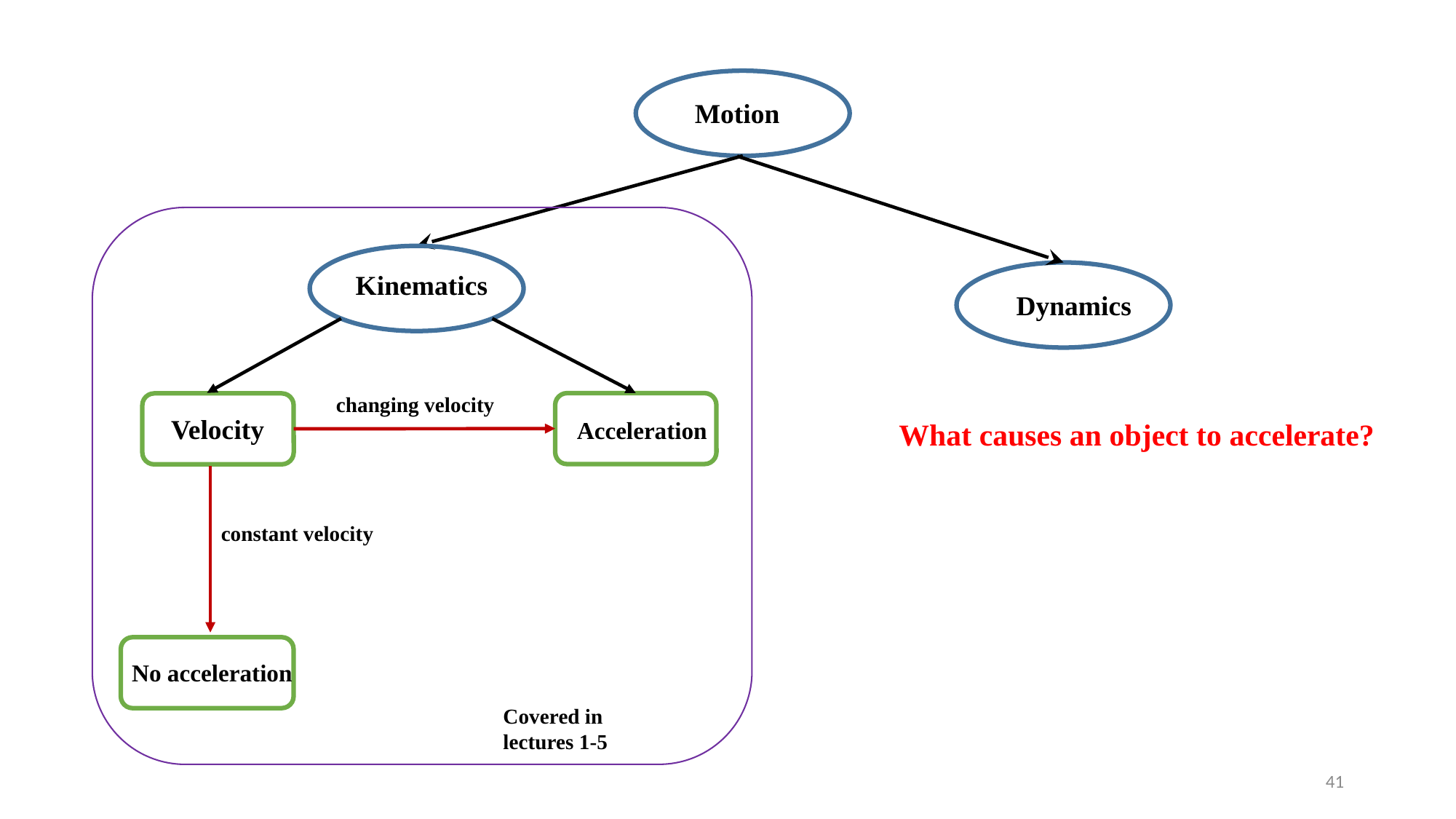

Motion

Kinematics

Dynamics
changing velocity

Velocity
Acceleration
What causes an object to accelerate?
constant velocity

No acceleration
Covered in lectures 1-5
41